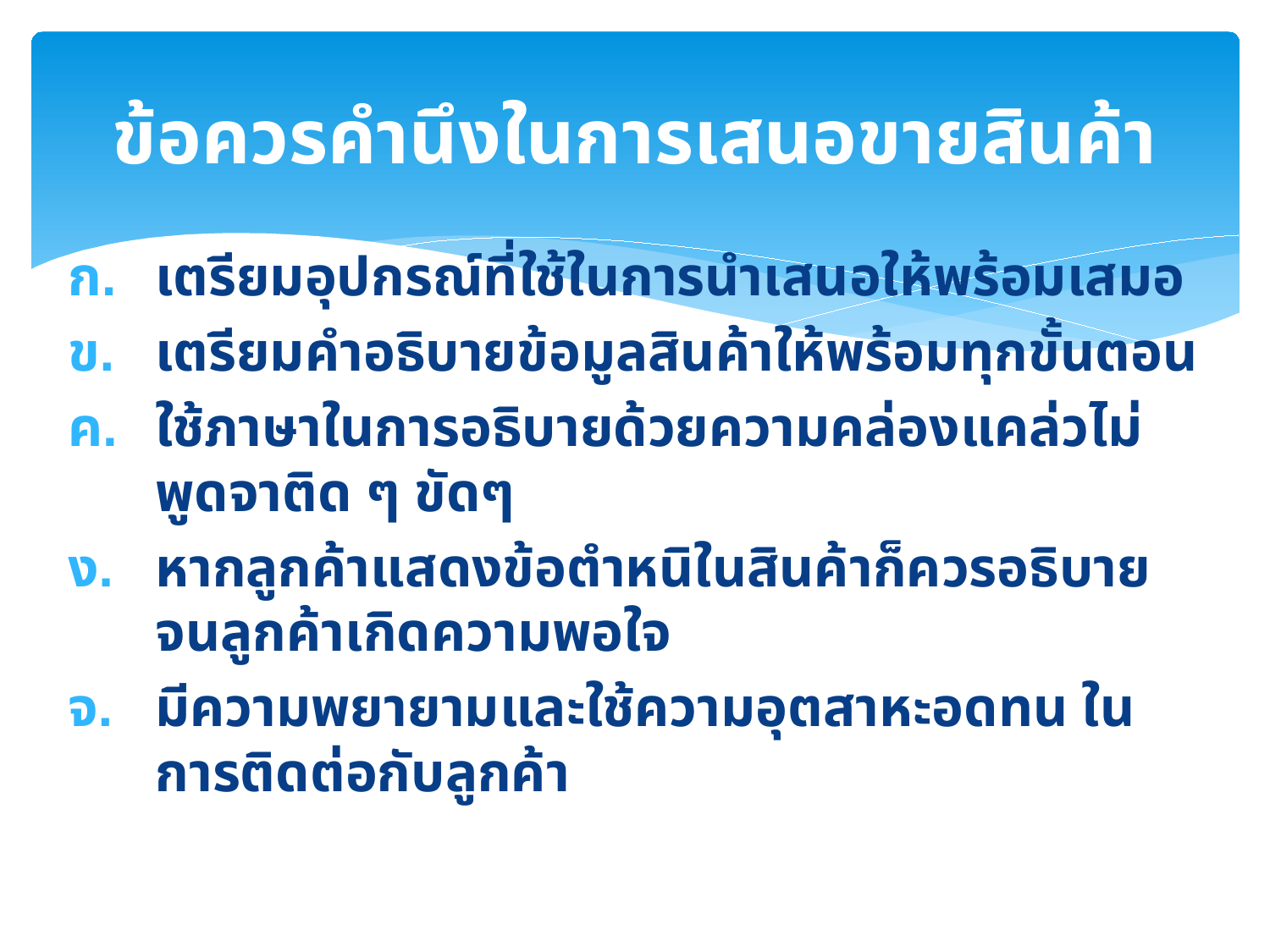

# ข้อควรคำนึงในการเสนอขายสินค้า
เตรียมอุปกรณ์ที่ใช้ในการนำเสนอให้พร้อมเสมอ
เตรียมคำอธิบายข้อมูลสินค้าให้พร้อมทุกขั้นตอน
ใช้ภาษาในการอธิบายด้วยความคล่องแคล่วไม่พูดจาติด ๆ ขัดๆ
หากลูกค้าแสดงข้อตำหนิในสินค้าก็ควรอธิบายจนลูกค้าเกิดความพอใจ
มีความพยายามและใช้ความอุตสาหะอดทน ในการติดต่อกับลูกค้า